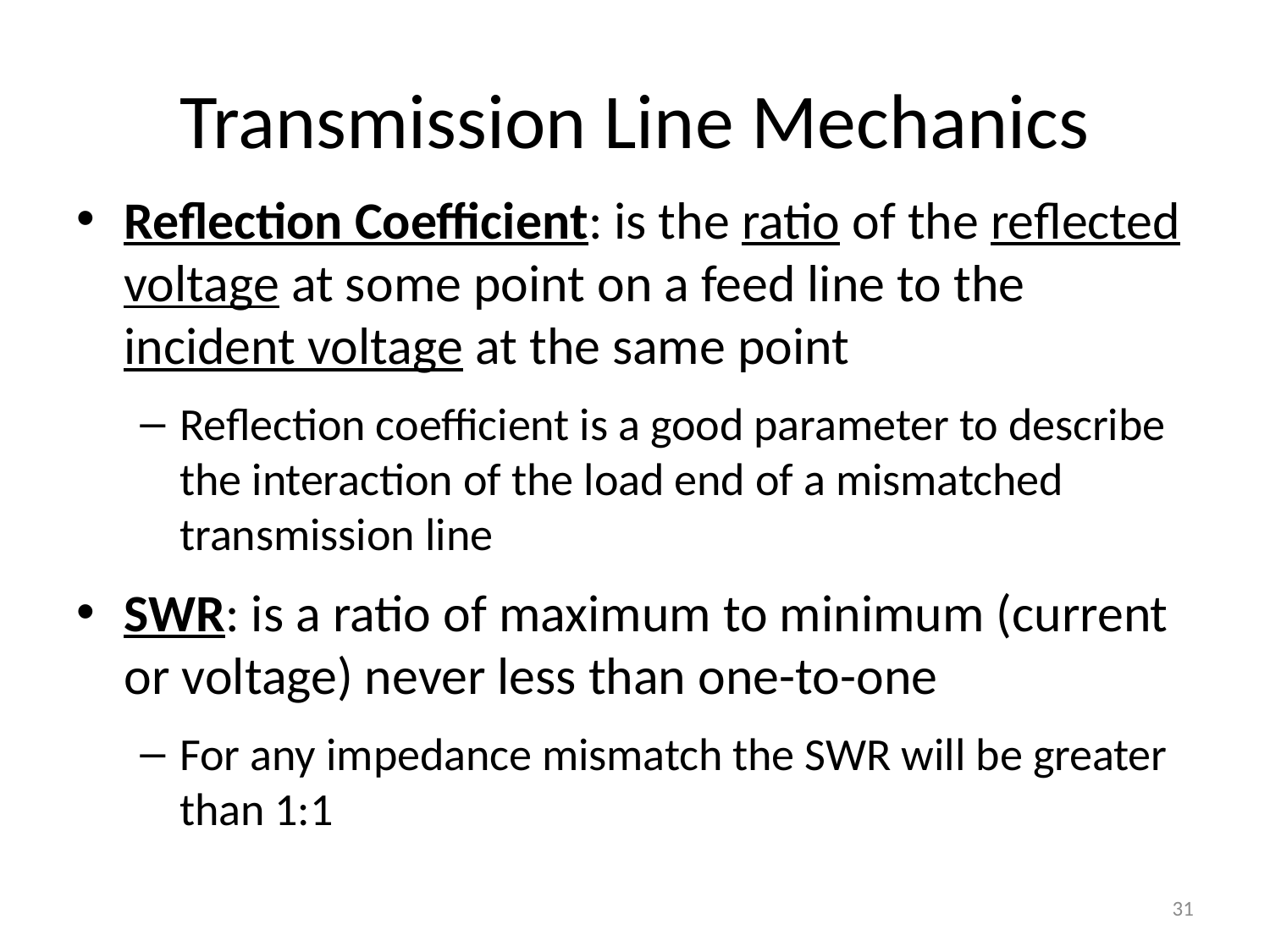

# Transmission Line Mechanics
Reflection Coefficient: is the ratio of the reflected voltage at some point on a feed line to the incident voltage at the same point
Reflection coefficient is a good parameter to describe  the interaction of the load end of a mismatched transmission line
SWR: is a ratio of maximum to minimum (current or voltage) never less than one-to-one
For any impedance mismatch the SWR will be greater than 1:1
31